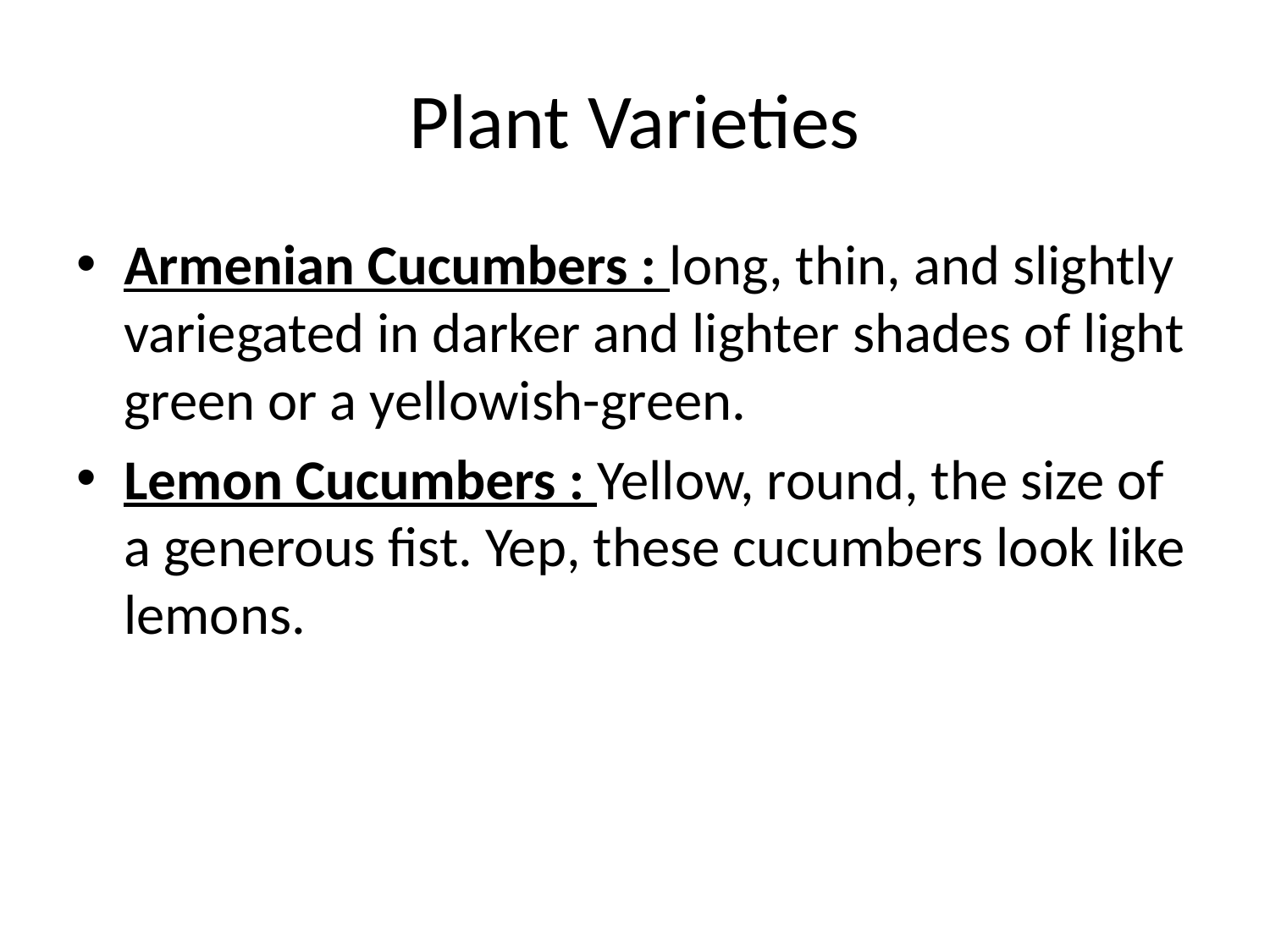

# Plant Varieties
Armenian Cucumbers : long, thin, and slightly variegated in darker and lighter shades of light green or a yellowish-green.
Lemon Cucumbers : Yellow, round, the size of a generous fist. Yep, these cucumbers look like lemons.